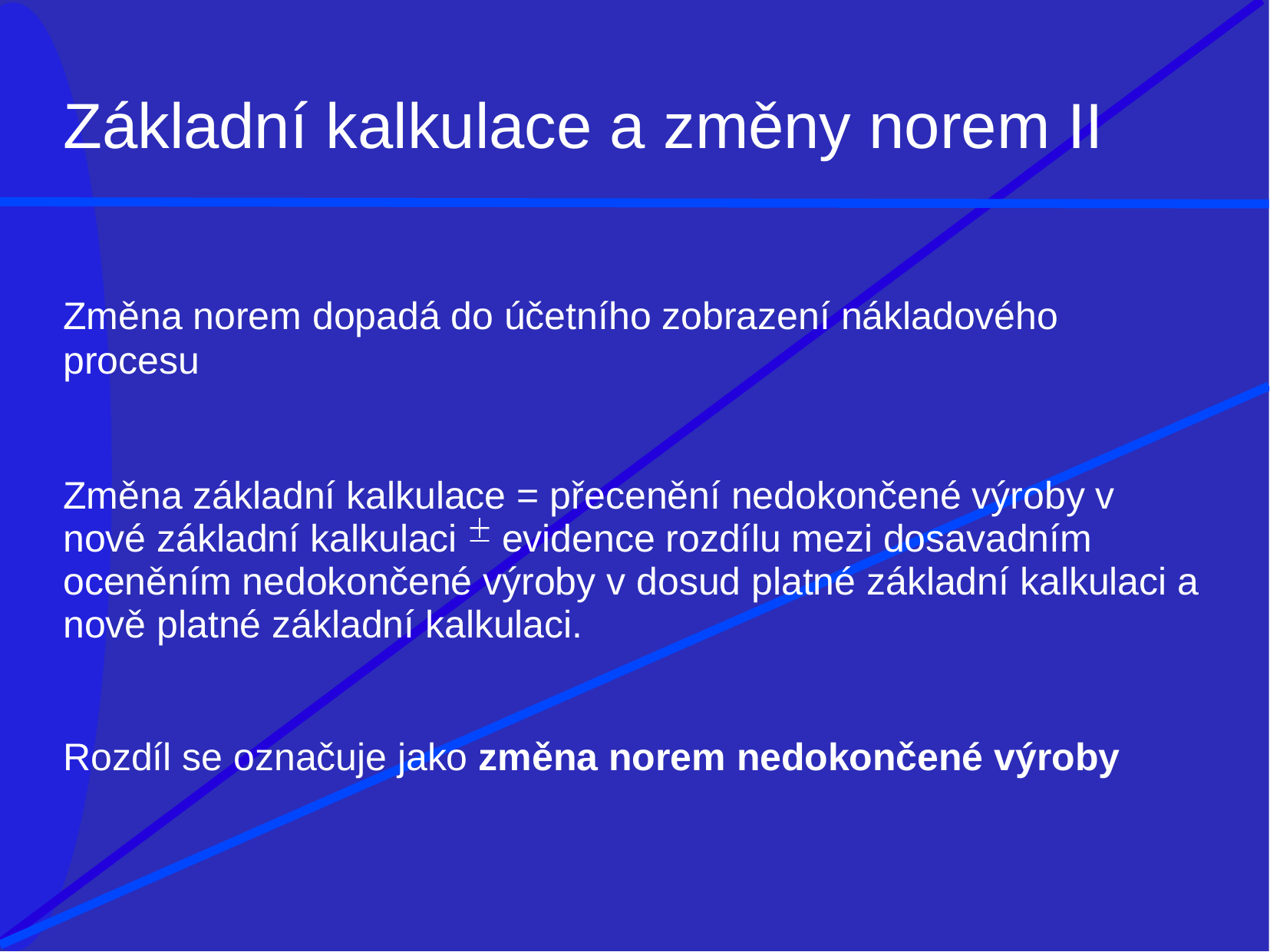

# Základní kalkulace a změny norem II
Změna norem dopadá do účetního zobrazení nákladového
procesu

Změna základní kalkulace = přecenění nedokončené výroby v nové základní kalkulaci	evidence rozdílu mezi dosavadním
oceněním nedokončené výroby v dosud platné základní kalkulaci a nově platné základní kalkulaci.

Rozdíl se označuje jako změna norem nedokončené výroby